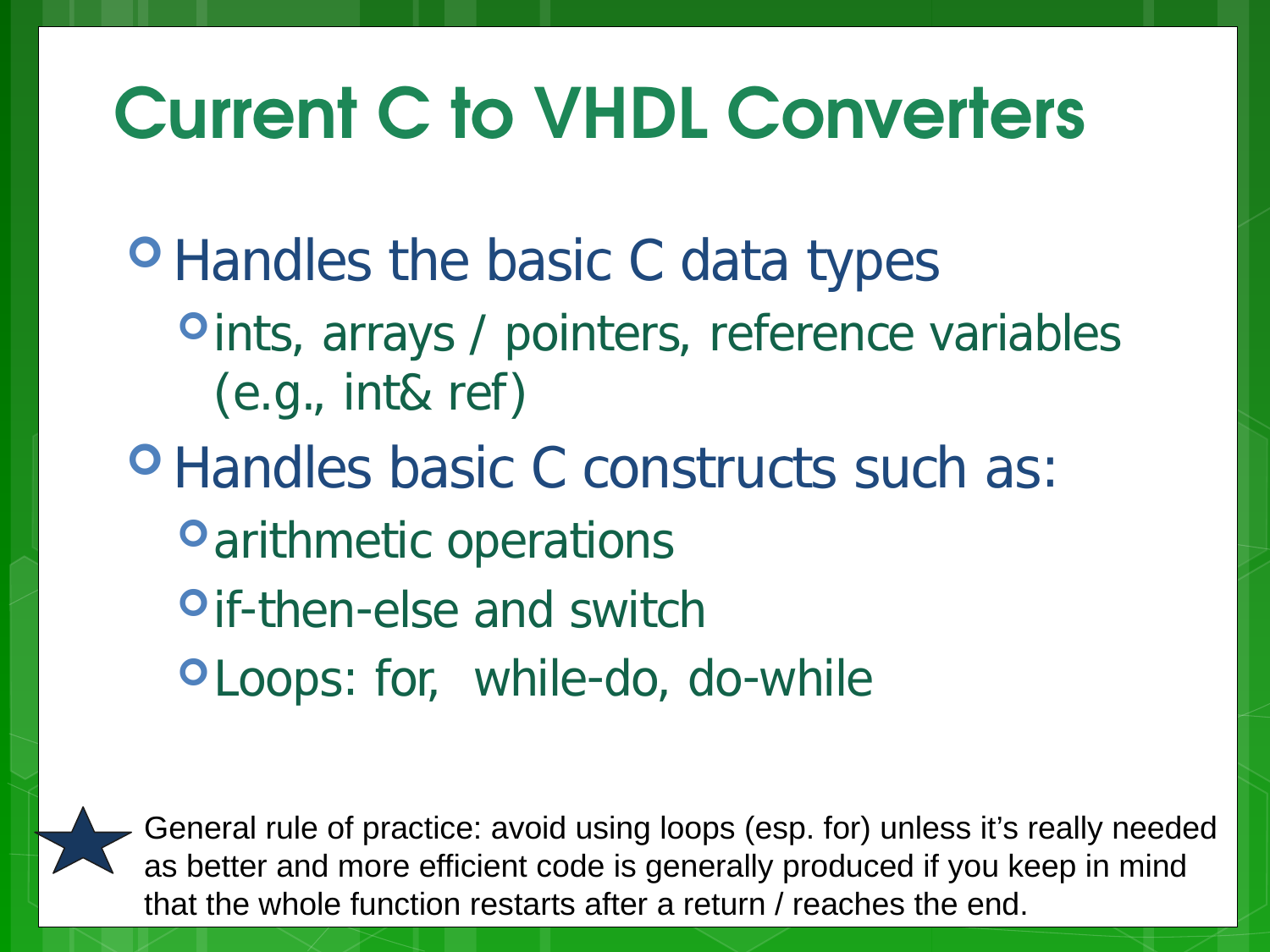

# Current C to VHDL Converters
Handles the basic C data types
ints, arrays / pointers, reference variables (e.g., int& ref)
Handles basic C constructs such as:
arithmetic operations
if-then-else and switch
Loops: for,  while-do, do-while

General rule of practice: avoid using loops (esp. for) unless it’s really needed as better and more efficient code is generally produced if you keep in mind that the whole function restarts after a return / reaches the end.